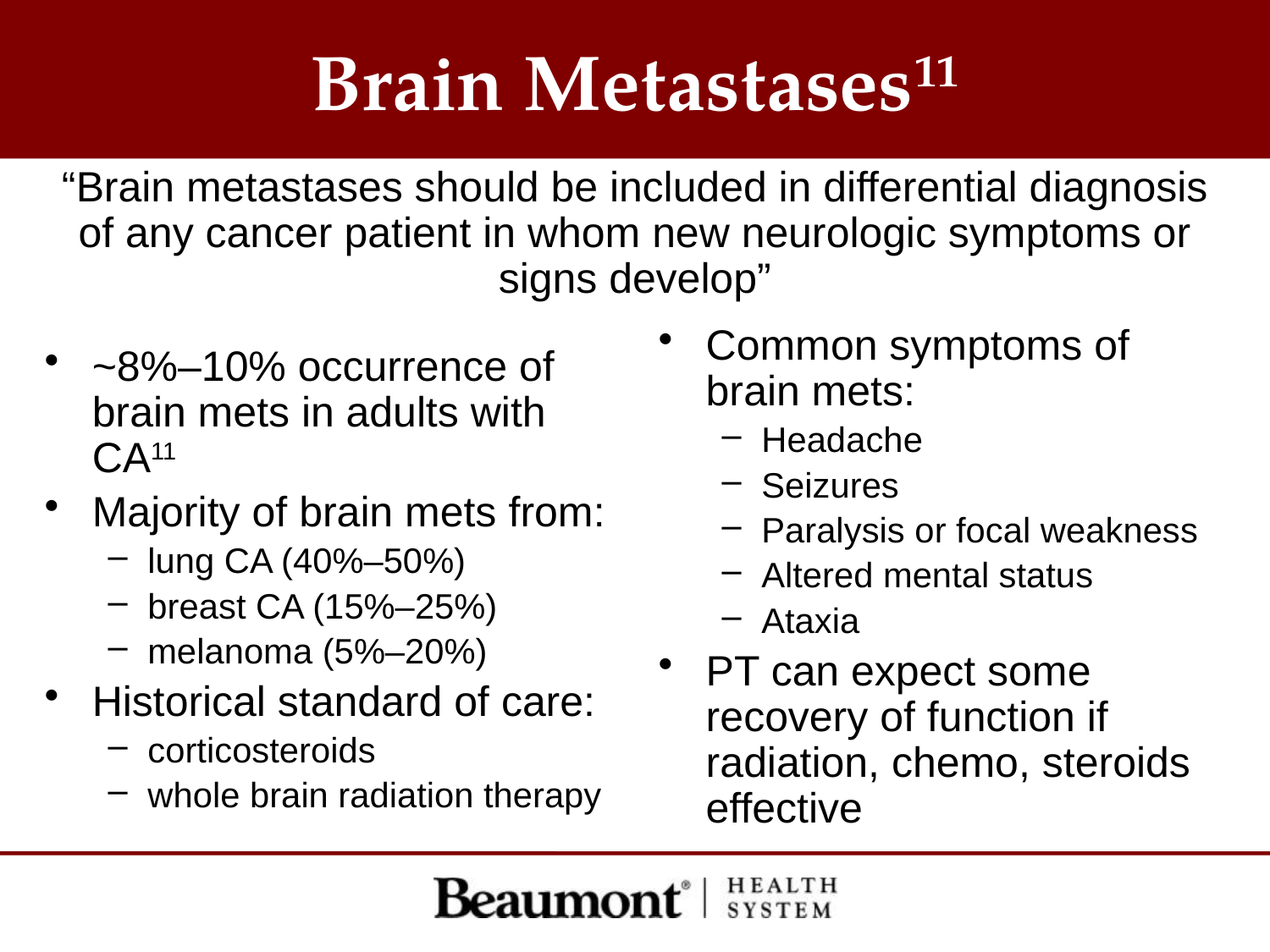

# Brain Metastases11
“Brain metastases should be included in differential diagnosis of any cancer patient in whom new neurologic symptoms or signs develop”

Common symptoms of brain mets:
Headache
Seizures
Paralysis or focal weakness
Altered mental status
Ataxia
PT can expect some recovery of function if radiation, chemo, steroids effective
~8%–10% occurrence of brain mets in adults with CA11
Majority of brain mets from:
lung CA (40%–50%)
breast CA (15%–25%)
melanoma (5%–20%)
Historical standard of care:
corticosteroids
whole brain radiation therapy